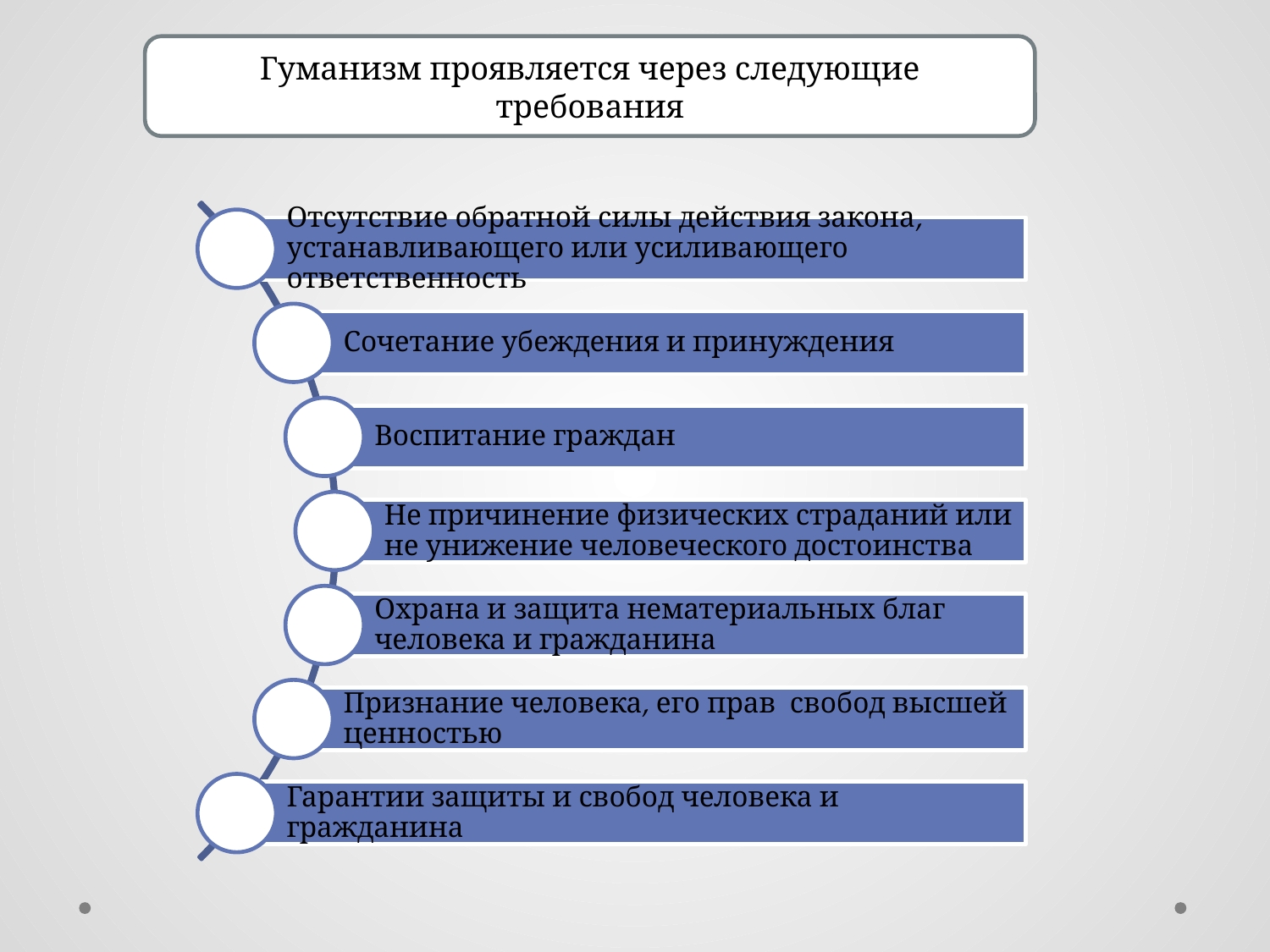

Гуманизм проявляется через следующие требования
Отсутствие обратной силы действия закона, устанавливающего или усиливающего ответственность
Сочетание убеждения и принуждения
Воспитание граждан
Не причинение физических страданий или не унижение человеческого достоинства
Охрана и защита нематериальных благ человека и гражданина
Признание человека, его прав  свобод высшей ценностью
Гарантии защиты и свобод человека и гражданина